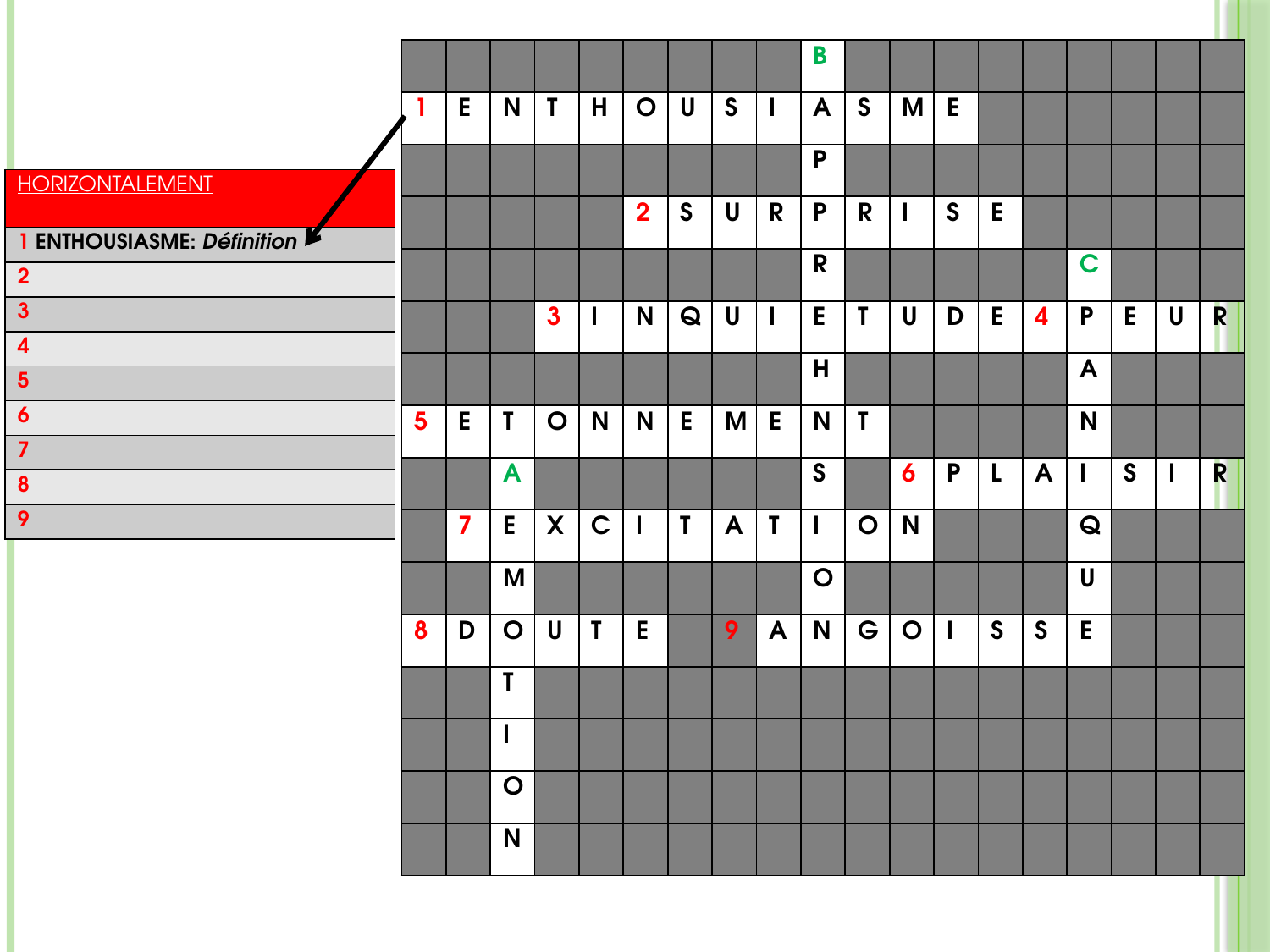

|  |  |  |  |  |  |  |  |  | B |  |  |  |  |  |  |  |  |  |
| --- | --- | --- | --- | --- | --- | --- | --- | --- | --- | --- | --- | --- | --- | --- | --- | --- | --- | --- |
| 1 | E | N | T | H | O | U | S | I | A | S | M | E |  |  |  |  |  |  |
|  |  |  |  |  |  |  |  |  | P |  |  |  |  |  |  |  |  |  |
|  |  |  |  |  | 2 | S | U | R | P | R | I | S | E |  |  |  |  |  |
|  |  |  |  |  |  |  |  |  | R |  |  |  |  |  | C |  |  |  |
|  |  |  | 3 | I | N | Q | U | I | E | T | U | D | E | 4 | P | E | U | R |
|  |  |  |  |  |  |  |  |  | H |  |  |  |  |  | A |  |  |  |
| 5 | E | T | O | N | N | E | M | E | N | T |  |  |  |  | N |  |  |  |
|  |  | A |  |  |  |  |  |  | S |  | 6 | P | L | A | I | S | I | R |
|  | 7 | E | X | C | I | T | A | T | I | O | N |  |  |  | Q |  |  |  |
|  |  | M |  |  |  |  |  |  | O |  |  |  |  |  | U |  |  |  |
| 8 | D | O | U | T | E |  | 9 | A | N | G | O | I | S | S | E |  |  |  |
|  |  | T |  |  |  |  |  |  |  |  |  |  |  |  |  |  |  |  |
|  |  | I |  |  |  |  |  |  |  |  |  |  |  |  |  |  |  |  |
|  |  | O |  |  |  |  |  |  |  |  |  |  |  |  |  |  |  |  |
|  |  | N |  |  |  |  |  |  |  |  |  |  |  |  |  |  |  |  |
| HORIZONTALEMENT |
| --- |
| 1 ENTHOUSIASME: Définition |
| 2 |
| 3 |
| 4 |
| 5 |
| 6 |
| 7 |
| 8 |
| 9 |